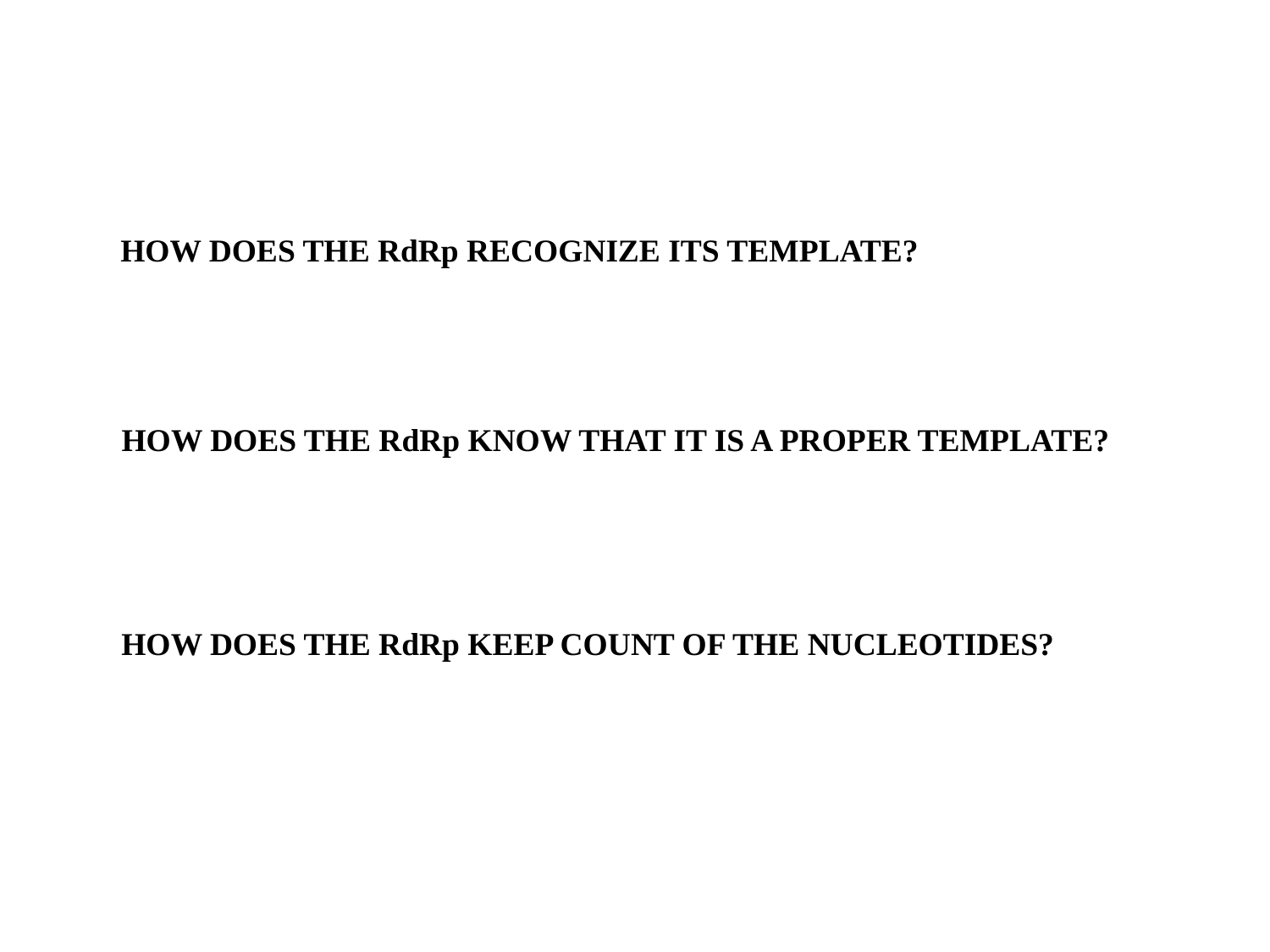

HOW DOES THE RdRp RECOGNIZE ITS TEMPLATE?
HOW DOES THE RdRp KNOW THAT IT IS A PROPER TEMPLATE?
HOW DOES THE RdRp KEEP COUNT OF THE NUCLEOTIDES?